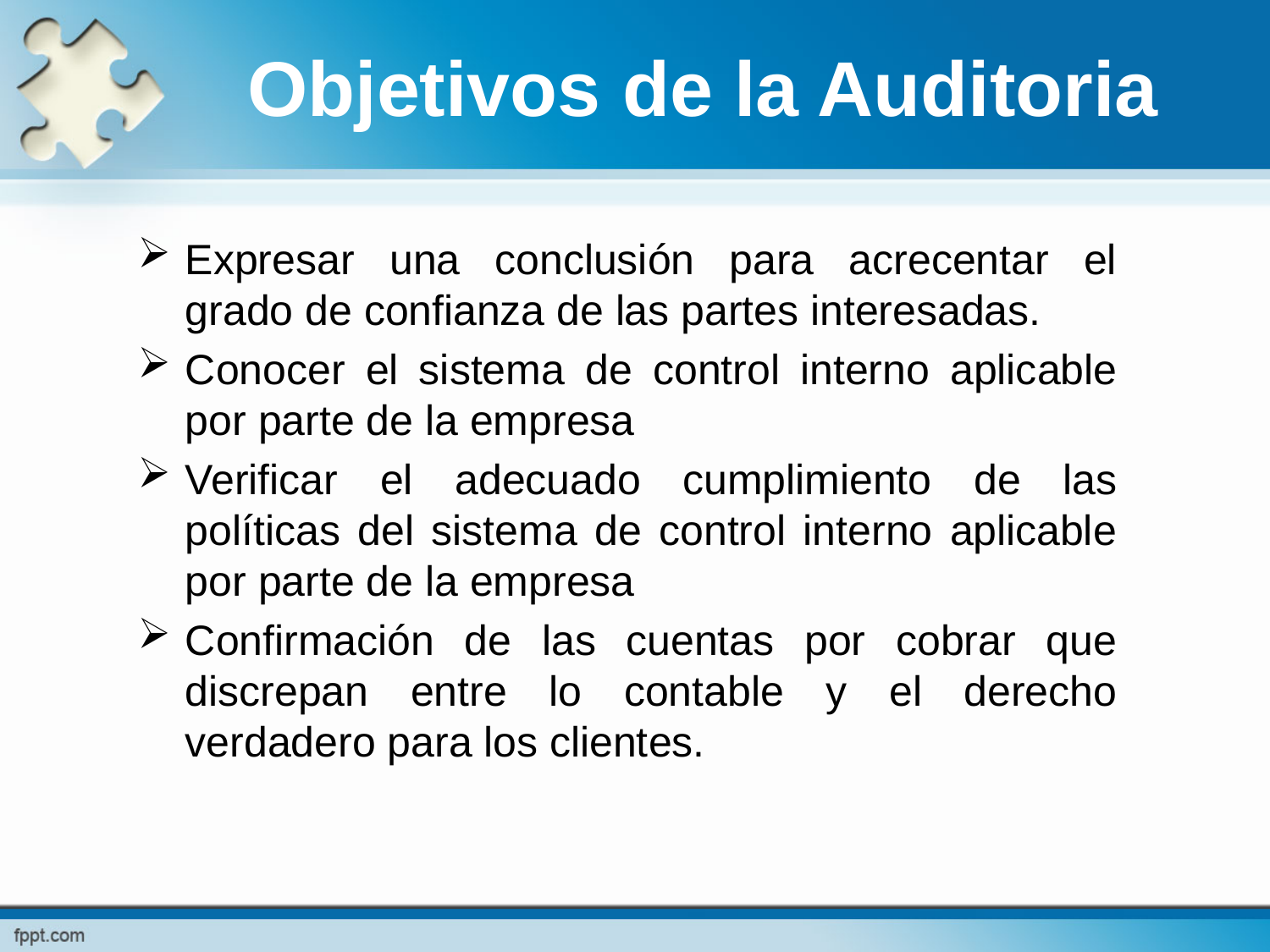

# Objetivos de la Auditoria
Expresar una conclusión para acrecentar el grado de confianza de las partes interesadas.
Conocer el sistema de control interno aplicable por parte de la empresa
Verificar el adecuado cumplimiento de las políticas del sistema de control interno aplicable por parte de la empresa
Confirmación de las cuentas por cobrar que discrepan entre lo contable y el derecho verdadero para los clientes.